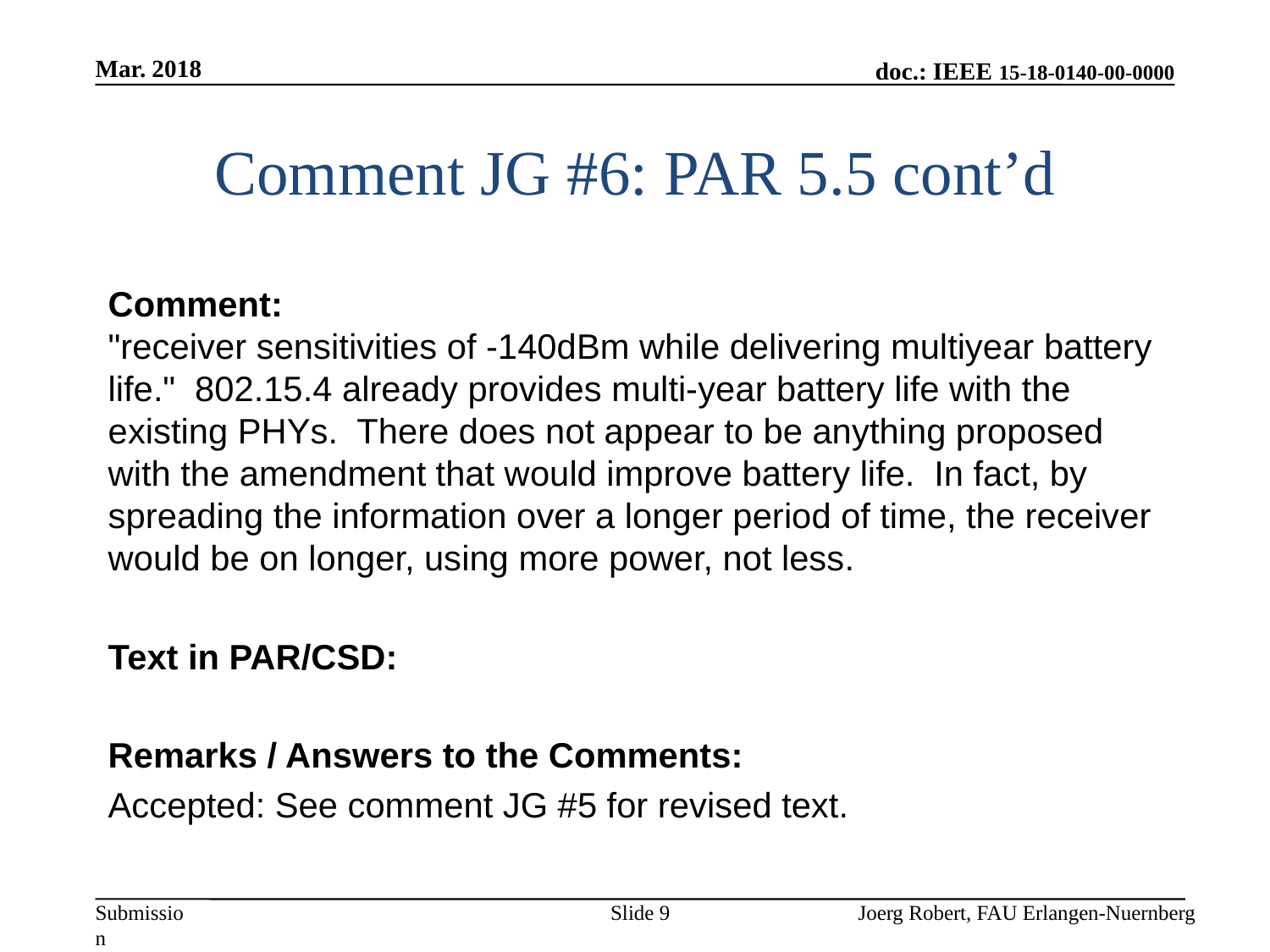

Mar. 2018
# Comment JG #6: PAR 5.5 cont’d
Comment:
"receiver sensitivities of -140dBm while delivering multiyear battery life."  802.15.4 already provides multi-year battery life with the existing PHYs.  There does not appear to be anything proposed with the amendment that would improve battery life.  In fact, by spreading the information over a longer period of time, the receiver would be on longer, using more power, not less.

Text in PAR/CSD:

Remarks / Answers to the Comments:
Accepted: See comment JG #5 for revised text.
Slide 9
Joerg Robert, FAU Erlangen-Nuernberg